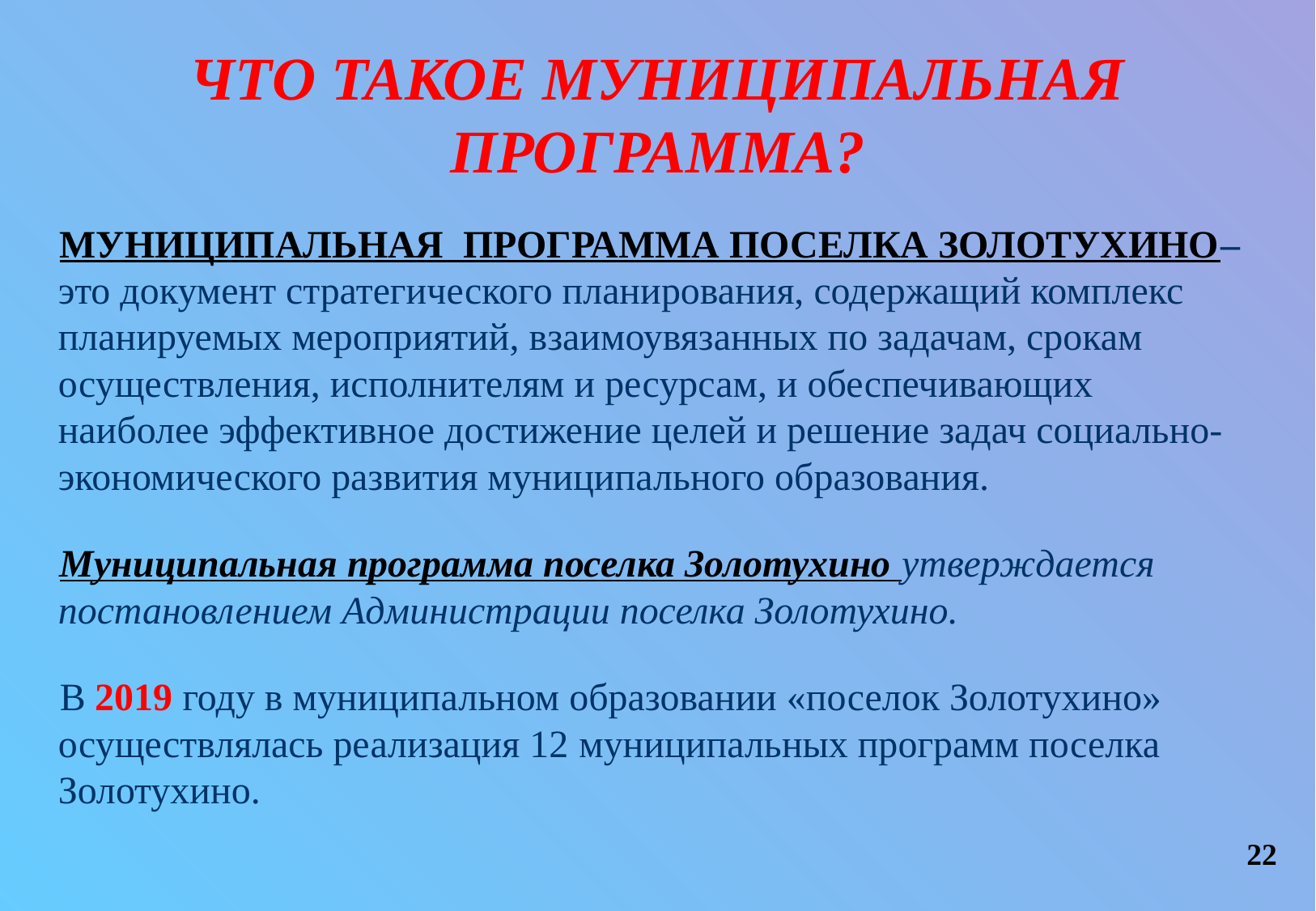

# ЧТО ТАКОЕ МУНИЦИПАЛЬНАЯ ПРОГРАММА?
МУНИЦИПАЛЬНАЯ  ПРОГРАММА ПОСЕЛКА ЗОЛОТУХИНО– это документ стратегического планирования, содержащий комплекс планируемых мероприятий, взаимоувязанных по задачам, срокам осуществления, исполнителям и ресурсам, и обеспечивающих наиболее эффективное достижение целей и решение задач социально-экономического развития муниципального образования.
Муниципальная программа поселка Золотухино утверждается постановлением Администрации поселка Золотухино.
В 2019 году в муниципальном образовании «поселок Золотухино» осуществлялась реализация 12 муниципальных программ поселка Золотухино.

22